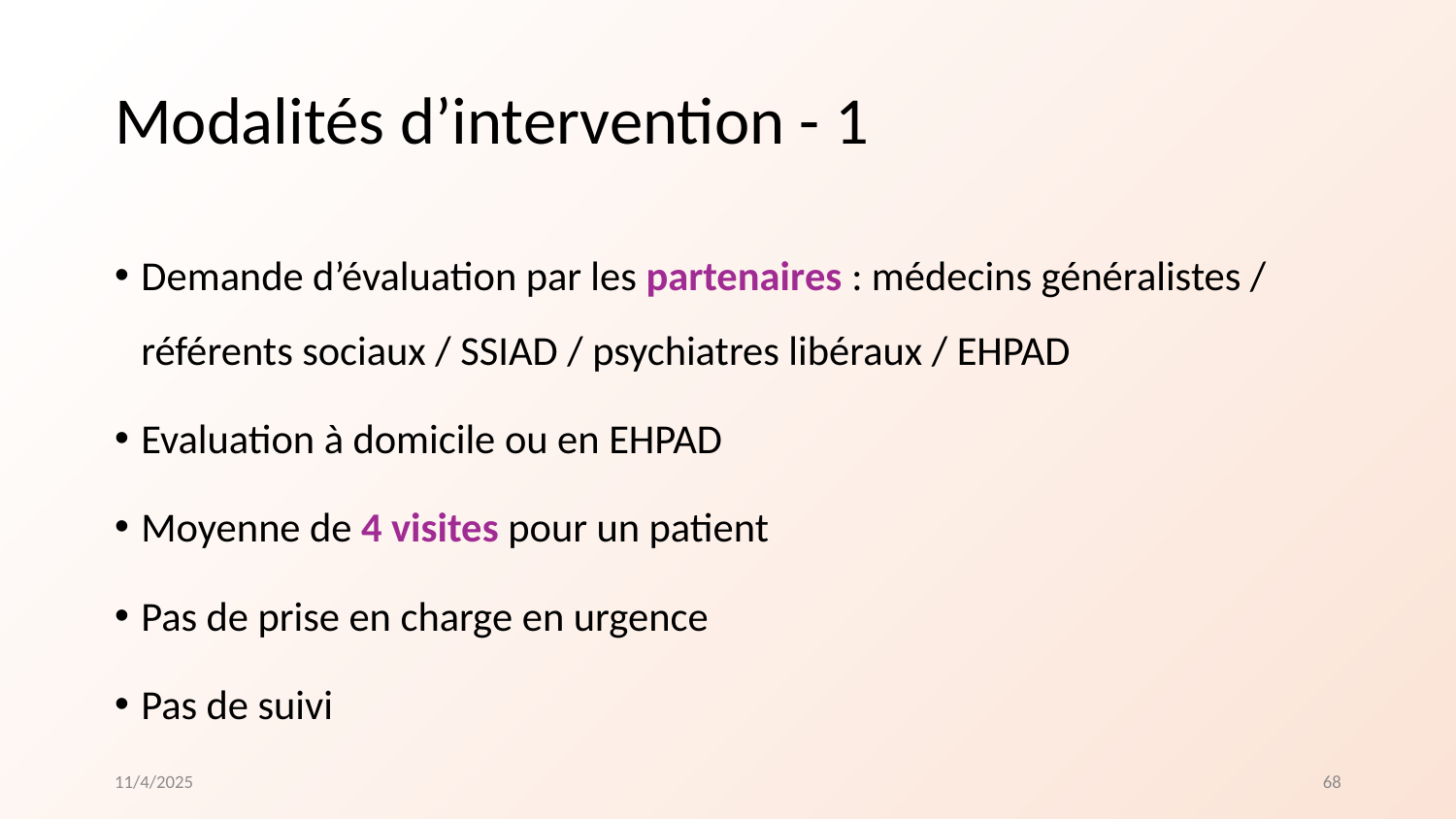

# Modalités d’intervention - 1
Demande d’évaluation par les partenaires : médecins généralistes / référents sociaux / SSIAD / psychiatres libéraux / EHPAD
Evaluation à domicile ou en EHPAD
Moyenne de 4 visites pour un patient
Pas de prise en charge en urgence
Pas de suivi
11/4/2025

68